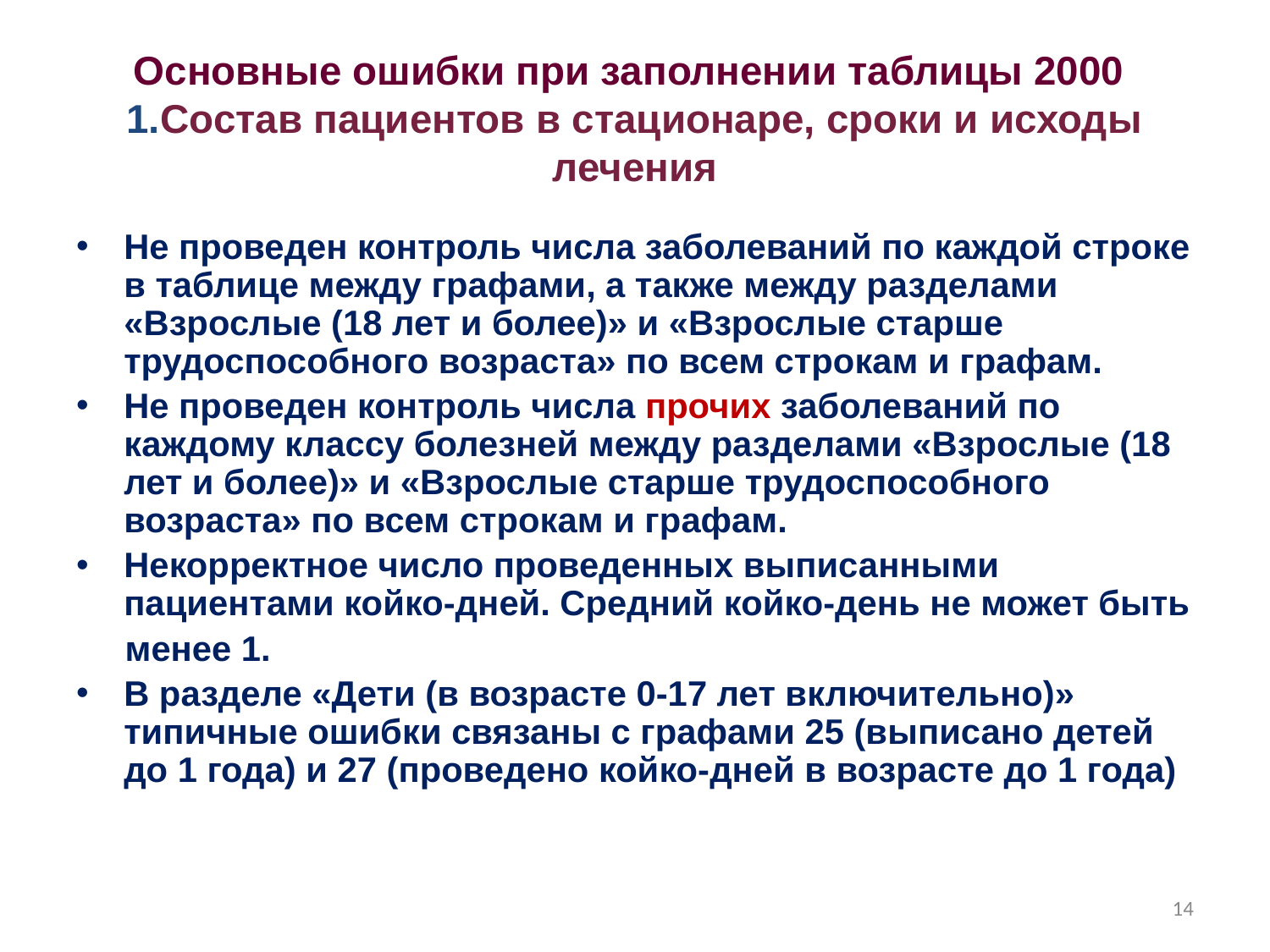

# Основные ошибки при заполнении таблицы 2000 1.Состав пациентов в стационаре, сроки и исходы лечения
Не проведен контроль числа заболеваний по каждой строке в таблице между графами, а также между разделами «Взрослые (18 лет и более)» и «Взрослые старше трудоспособного возраста» по всем строкам и графам.
Не проведен контроль числа прочих заболеваний по каждому классу болезней между разделами «Взрослые (18 лет и более)» и «Взрослые старше трудоспособного возраста» по всем строкам и графам.
Некорректное число проведенных выписанными пациентами койко-дней. Средний койко-день не может быть
     менее 1.
В разделе «Дети (в возрасте 0-17 лет включительно)»     типичные ошибки связаны с графами 25 (выписано детей до 1 года) и 27 (проведено койко-дней в возрасте до 1 года)

14